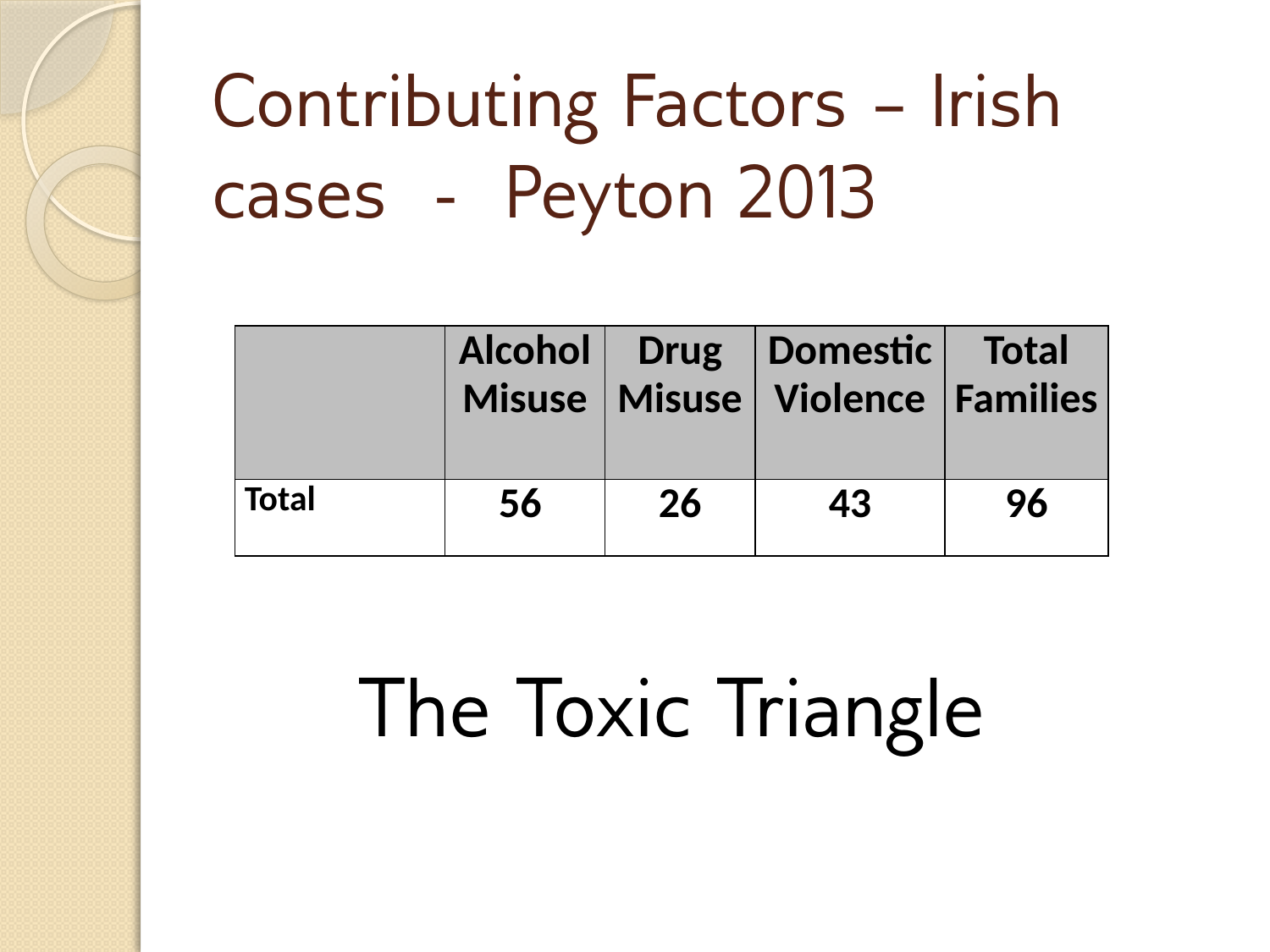

# Contributing Factors – Irish cases  -  Peyton 2013
|  | Alcohol Misuse | Drug Misuse | Domestic Violence | Total Families |
| --- | --- | --- | --- | --- |
| Total | 56 | 26 | 43 | 96 |
The Toxic Triangle